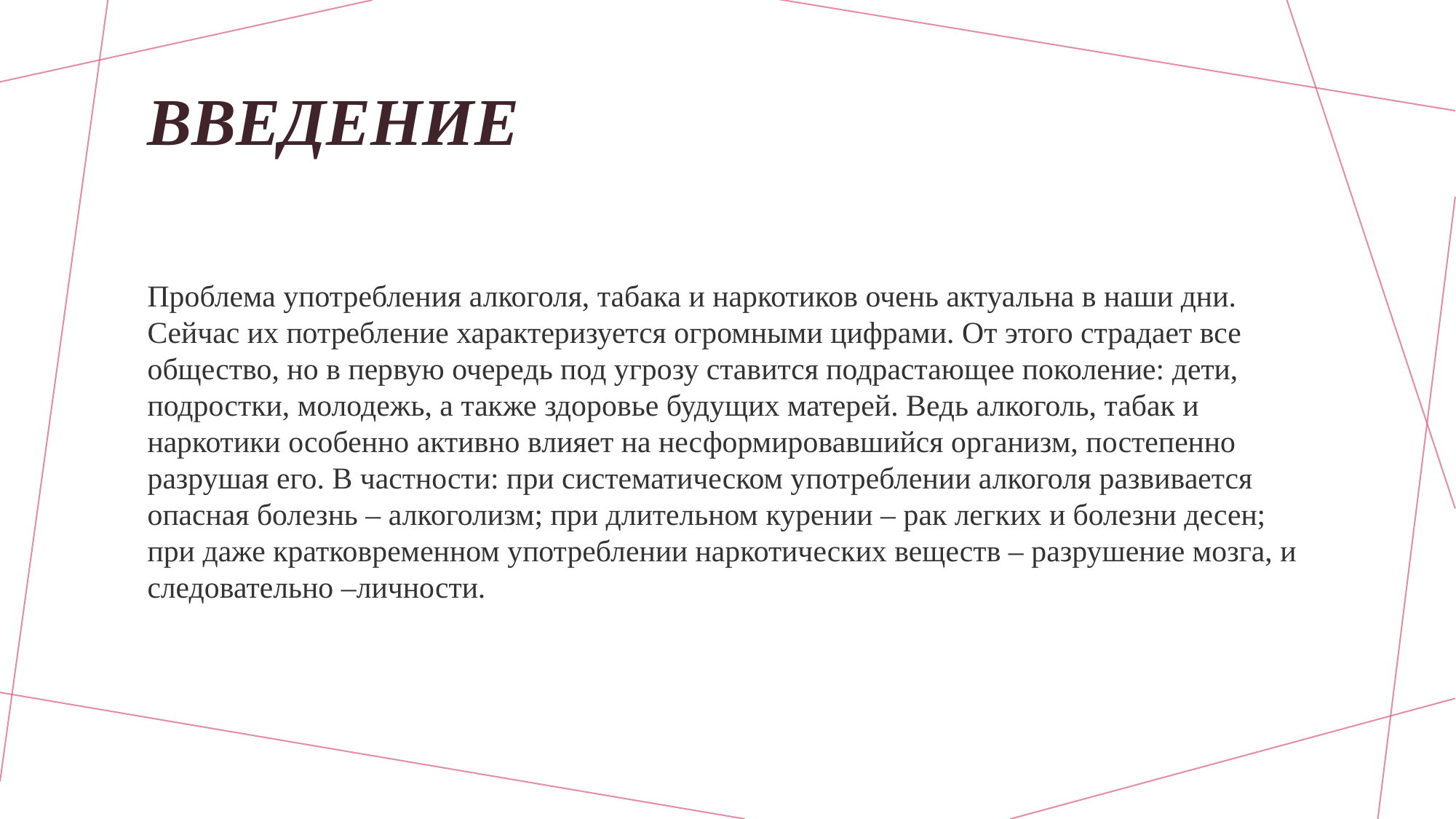

# Введение
Проблема употребления алкоголя, табака и наркотиков очень актуальна в наши дни. Сейчас их потребление характеризуется огромными цифрами. От этого страдает все общество, но в первую очередь под угрозу ставится подрастающее поколение: дети, подростки, молодежь, а также здоровье будущих матерей. Ведь алкоголь, табак и наркотики особенно активно влияет на несформировавшийся организм, постепенно разрушая его. В частности: при систематическом употреблении алкоголя развивается опасная болезнь – алкоголизм; при длительном курении – рак легких и болезни десен; при даже кратковременном употреблении наркотических веществ – разрушение мозга, и следовательно –личности.